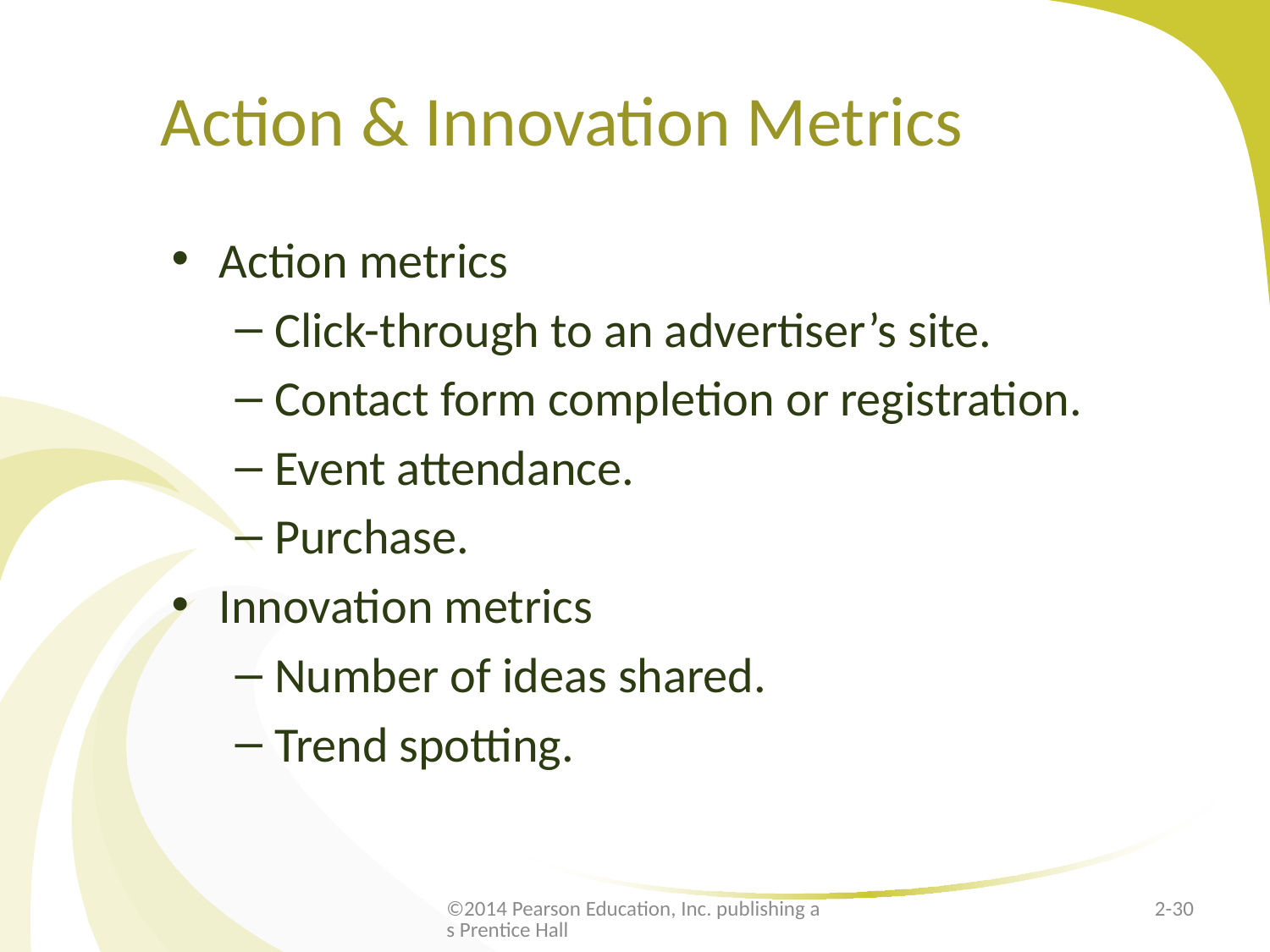

# Action & Innovation Metrics
Action metrics
Click-through to an advertiser’s site.
Contact form completion or registration.
Event attendance.
Purchase.
Innovation metrics
Number of ideas shared.
Trend spotting.
©2014 Pearson Education, Inc. publishing as Prentice Hall
2-30